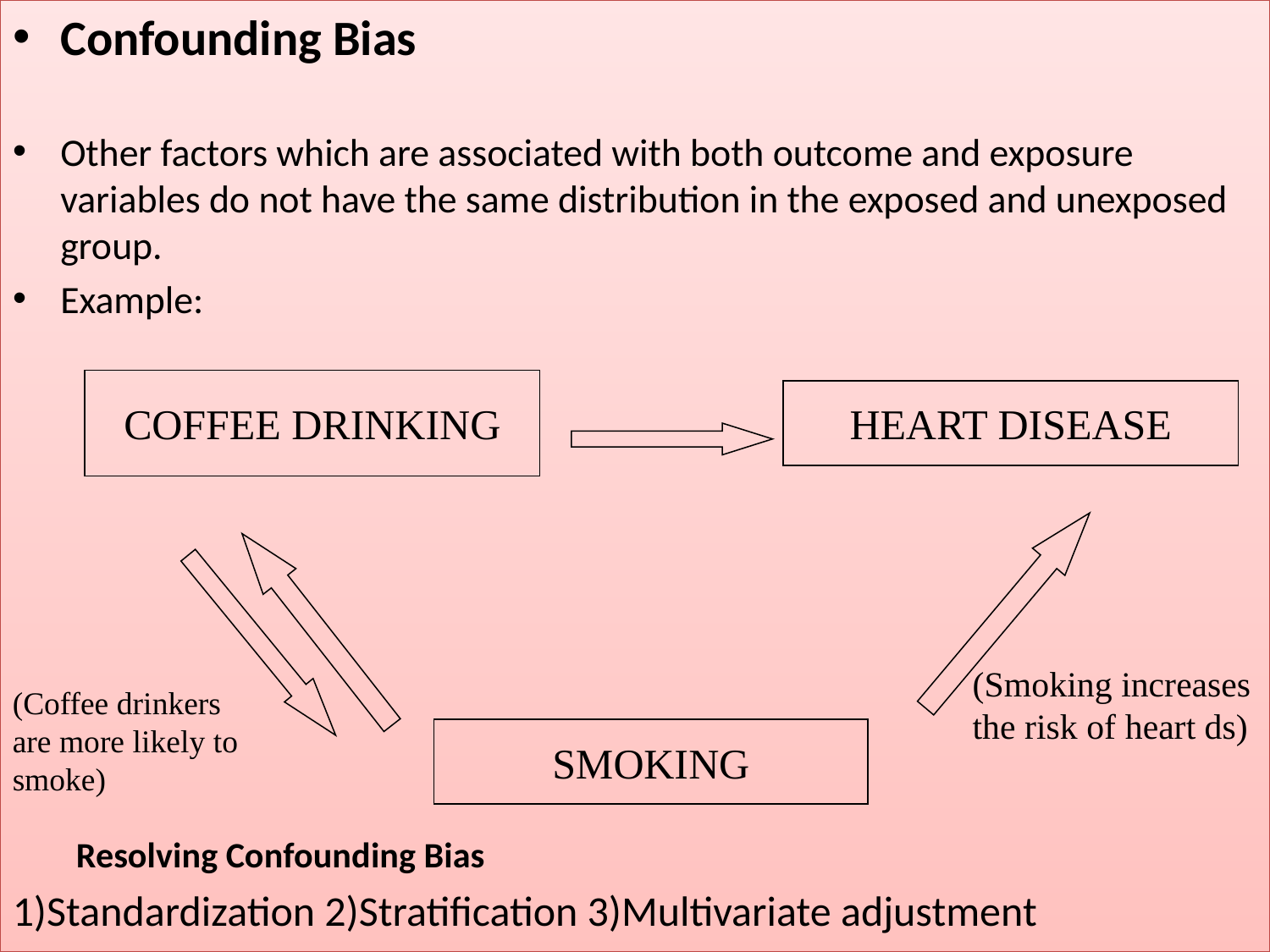

Confounding Bias

Other factors which are associated with both outcome and exposure variables do not have the same distribution in the exposed and unexposed group.
Example:

COFFEE DRINKING
HEART DISEASE

(Smoking increases
the risk of heart ds)
(Coffee drinkers are more likely to smoke)
SMOKING
Resolving Confounding Bias
1)Standardization 2)Stratification 3)Multivariate adjustment